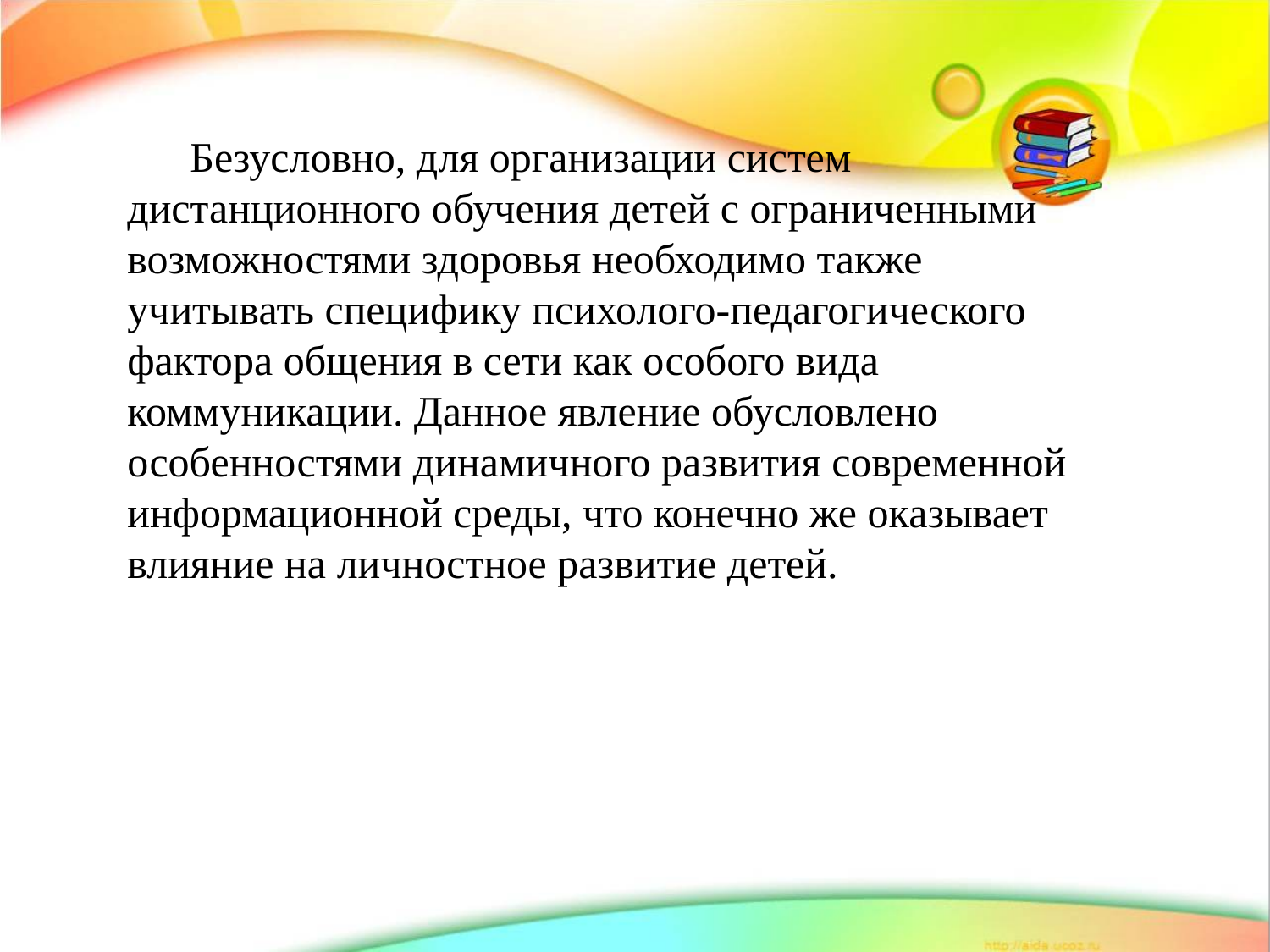

Безусловно, для организации систем дистанционного обучения детей с ограниченными возможностями здоровья необходимо также учитывать специфику психолого-педагогического фактора общения в сети как особого вида коммуникации. Данное явление обусловлено особенностями динамичного развития современной информационной среды, что конечно же оказывает влияние на личностное развитие детей.